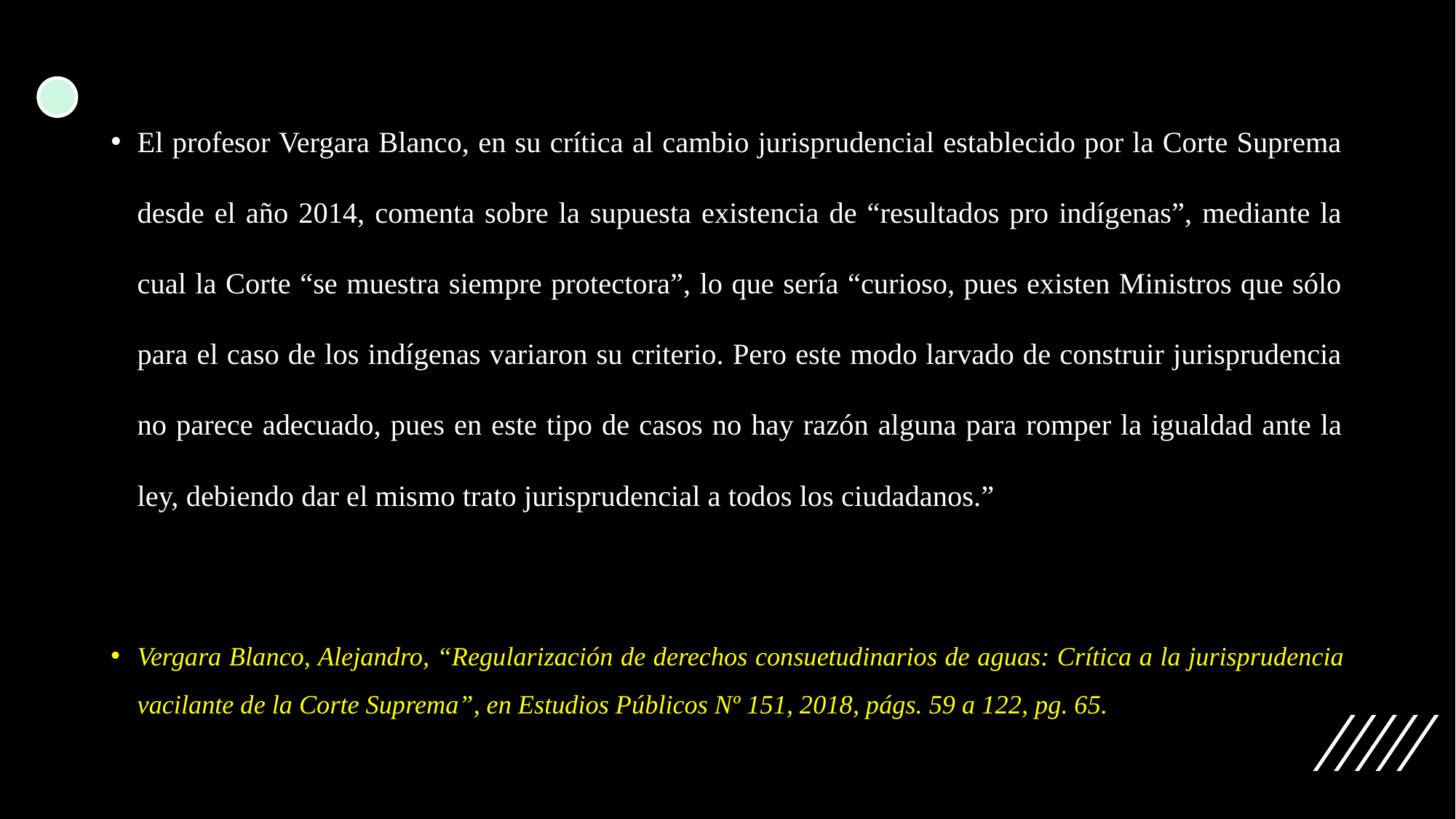

El profesor Vergara Blanco, en su crítica al cambio jurisprudencial establecido por la Corte Suprema desde el año 2014, comenta sobre la supuesta existencia de “resultados pro indígenas”, mediante la cual la Corte “se muestra siempre protectora”, lo que sería “curioso, pues existen Ministros que sólo para el caso de los indígenas variaron su criterio. Pero este modo larvado de construir jurisprudencia no parece adecuado, pues en este tipo de casos no hay razón alguna para romper la igualdad ante la ley, debiendo dar el mismo trato jurisprudencial a todos los ciudadanos.”

Vergara Blanco, Alejandro, “Regularización de derechos consuetudinarios de aguas: Crítica a la jurisprudencia vacilante de la Corte Suprema”, en Estudios Públicos Nº 151, 2018, págs. 59 a 122, pg. 65.